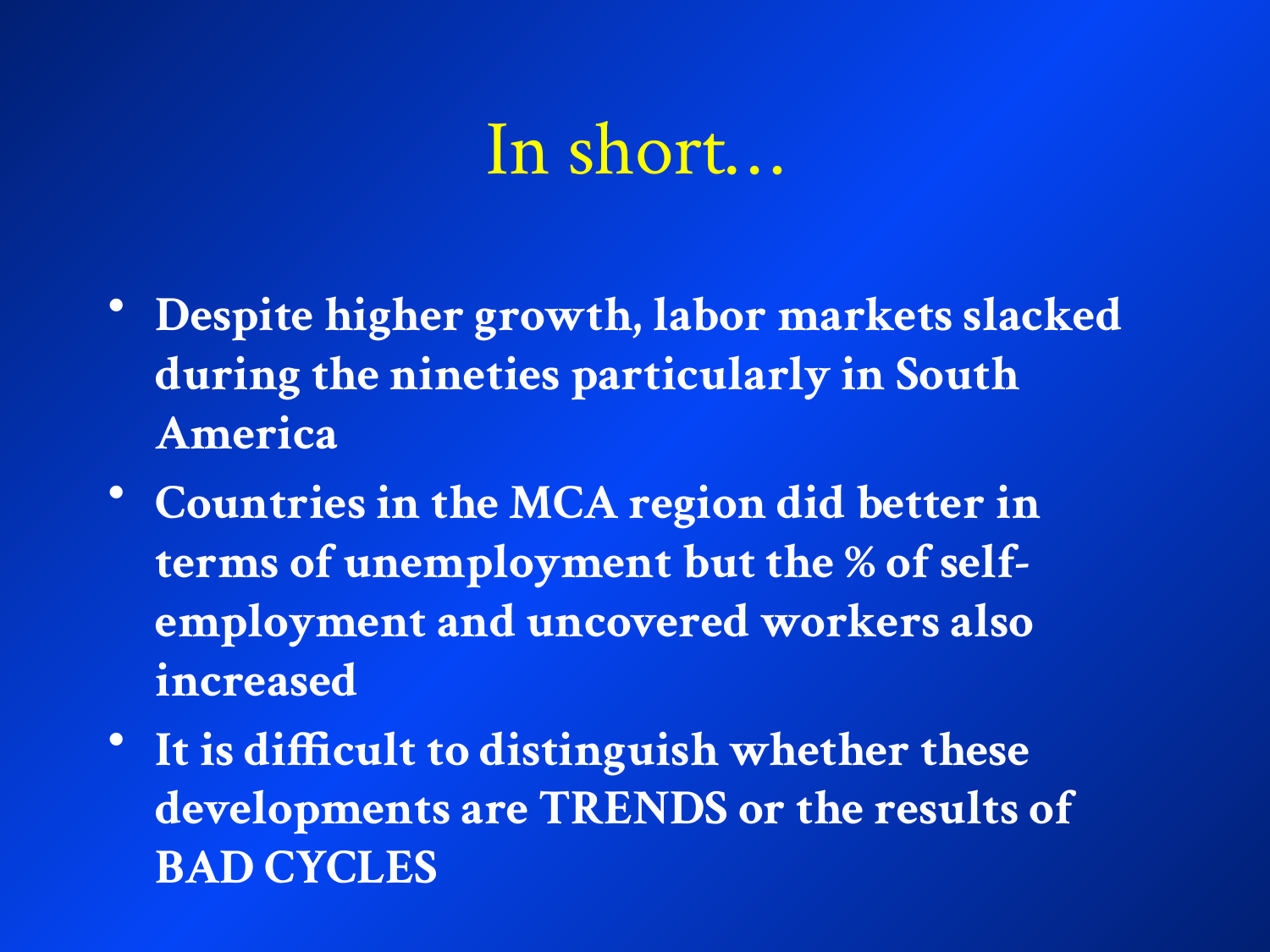

# In short…
Despite higher growth, labor markets slacked during the nineties particularly in South America
Countries in the MCA region did better in terms of unemployment but the % of self-employment and uncovered workers also increased
It is difficult to distinguish whether these developments are TRENDS or the results of BAD CYCLES